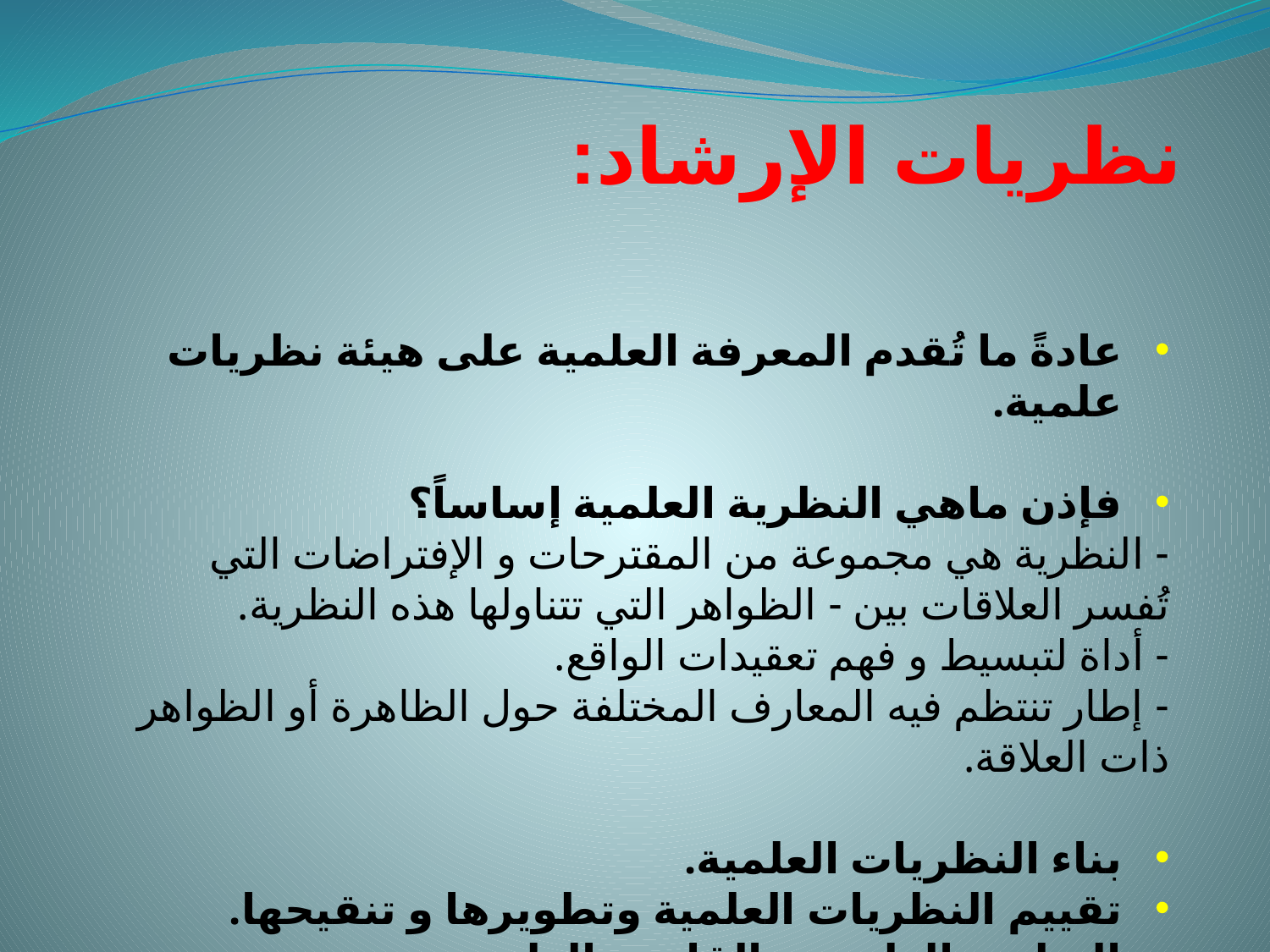

نظريات الإرشاد:

عادةً ما تُقدم المعرفة العلمية على هيئة نظريات علمية.

فإذن ماهي النظرية العلمية إساساً؟
- النظرية هي مجموعة من المقترحات و الإفتراضات التي تُفسر العلاقات بين - الظواهر التي تتناولها هذه النظرية.
- أداة لتبسيط و فهم تعقيدات الواقع.
- إطار تنتظم فيه المعارف المختلفة حول الظاهرة أو الظواهر ذات العلاقة.

بناء النظريات العلمية.
تقييم النظريات العلمية وتطويرها و تنقيحها.
النظرية العلمية و القانون العلمي.